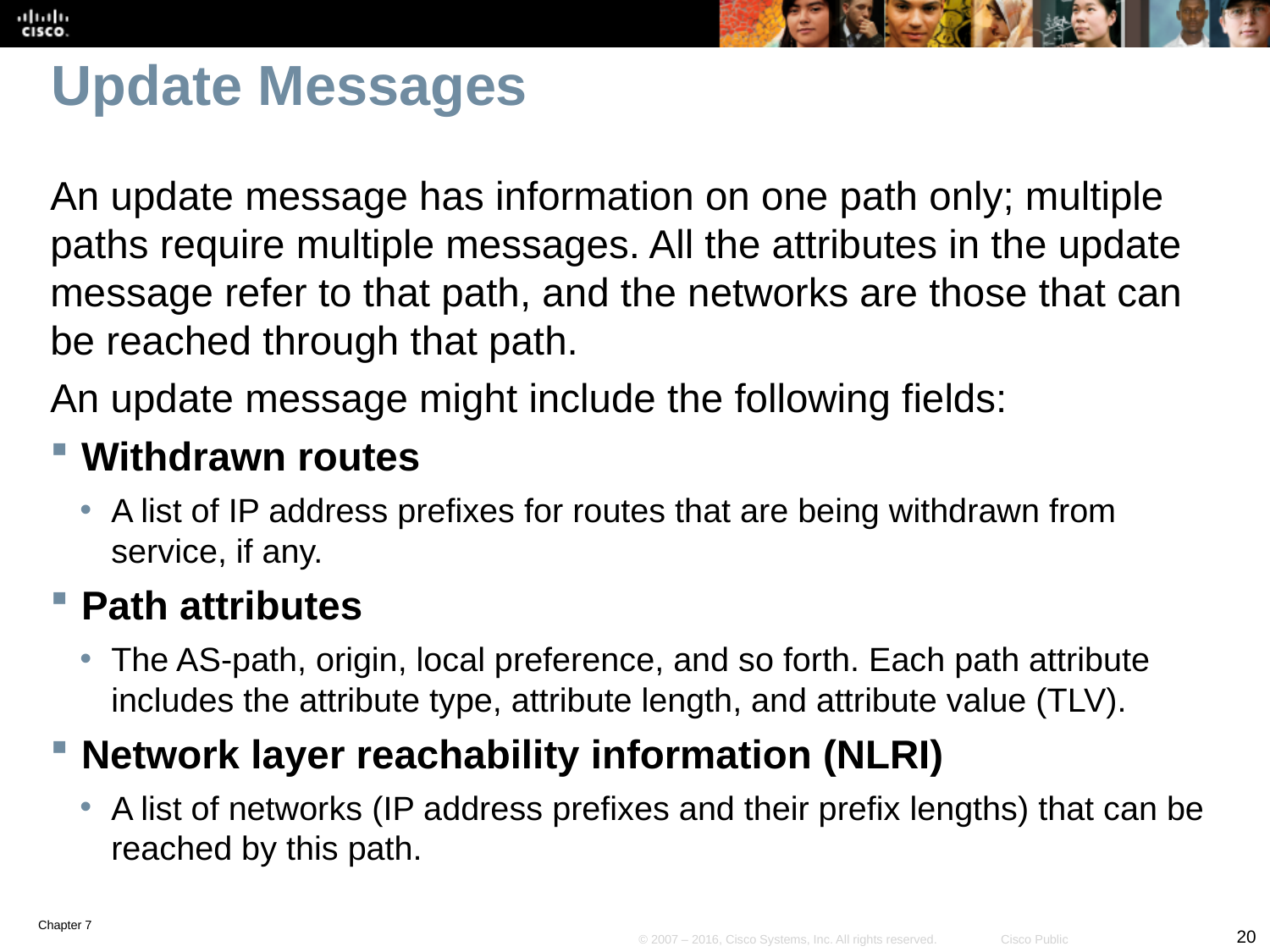

# Update Messages
An update message has information on one path only; multiple paths require multiple messages. All the attributes in the update message refer to that path, and the networks are those that can be reached through that path.
An update message might include the following fields:
Withdrawn routes
A list of IP address prefixes for routes that are being withdrawn from service, if any.
Path attributes
The AS-path, origin, local preference, and so forth. Each path attribute includes the attribute type, attribute length, and attribute value (TLV).
Network layer reachability information (NLRI)
A list of networks (IP address prefixes and their prefix lengths) that can be reached by this path.